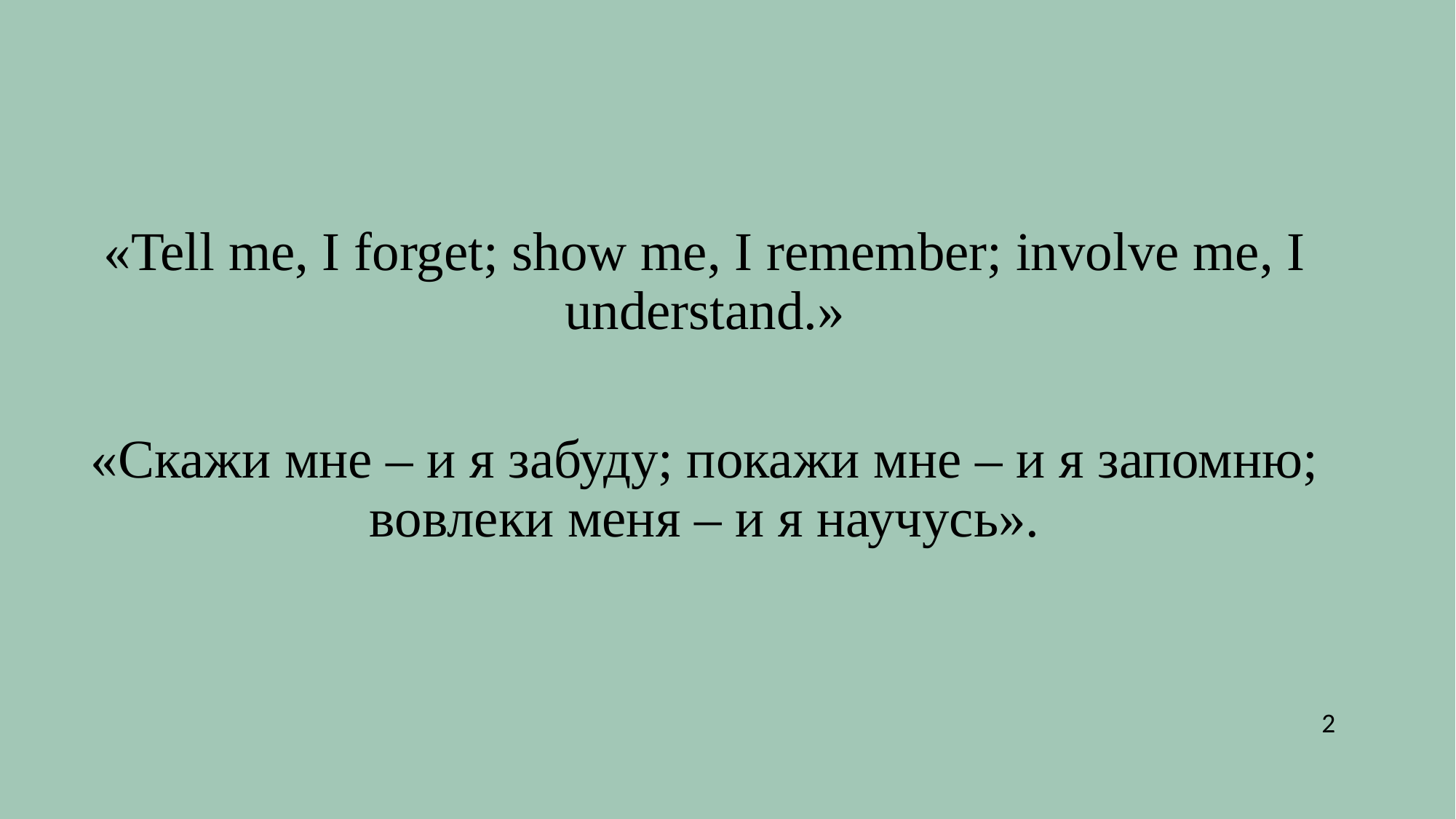

«Tell me, I forget; show me, I remember; involve me, I understand.»

«Скажи мне – и я забуду; покажи мне – и я запомню; вовлеки меня – и я научусь».
2